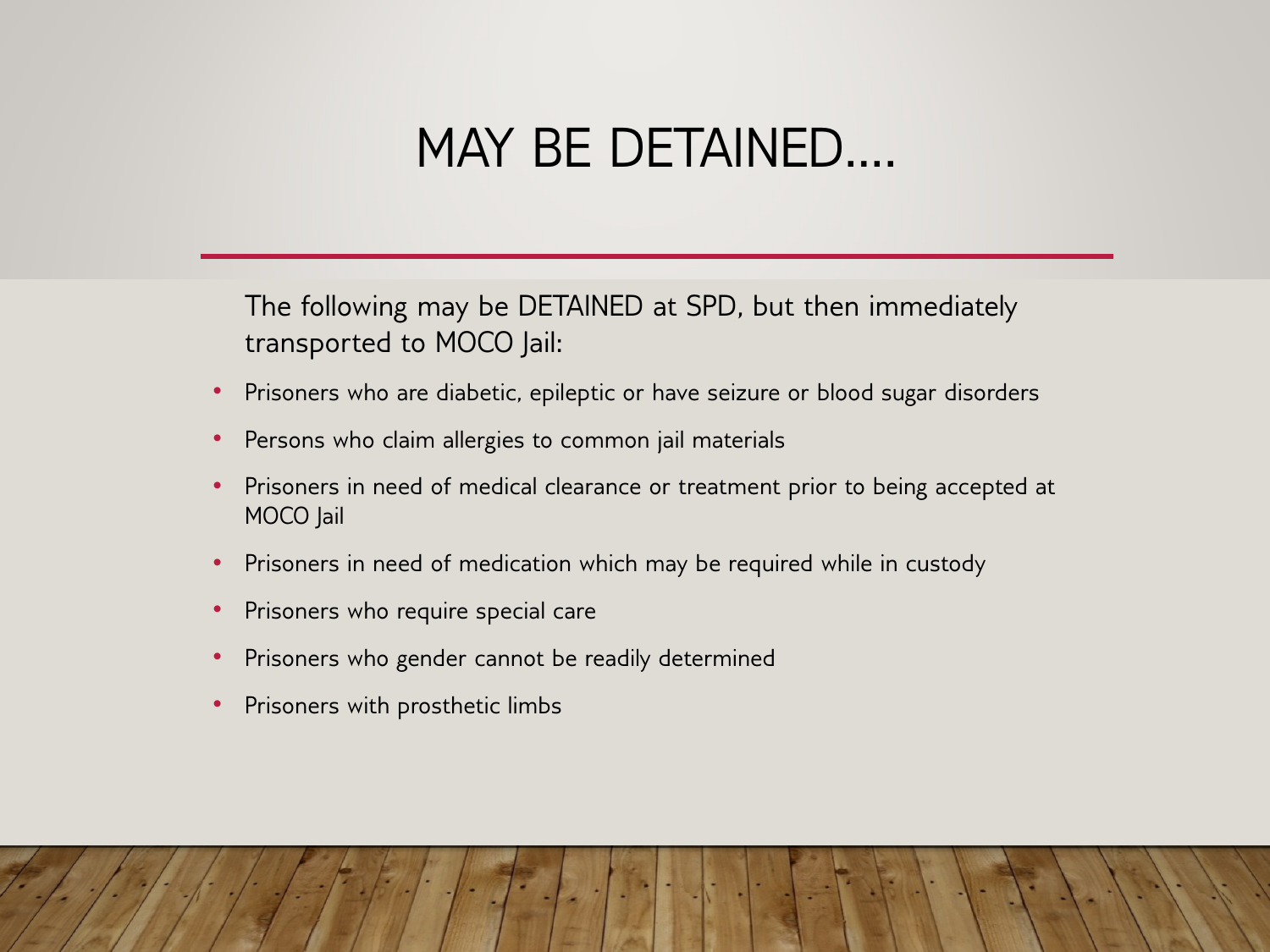

# MAY BE DETAINED….
	The following may be DETAINED at SPD, but then immediately transported to MOCO Jail:
Prisoners who are diabetic, epileptic or have seizure or blood sugar disorders
Persons who claim allergies to common jail materials
Prisoners in need of medical clearance or treatment prior to being accepted at MOCO Jail
Prisoners in need of medication which may be required while in custody
Prisoners who require special care
Prisoners who gender cannot be readily determined
Prisoners with prosthetic limbs